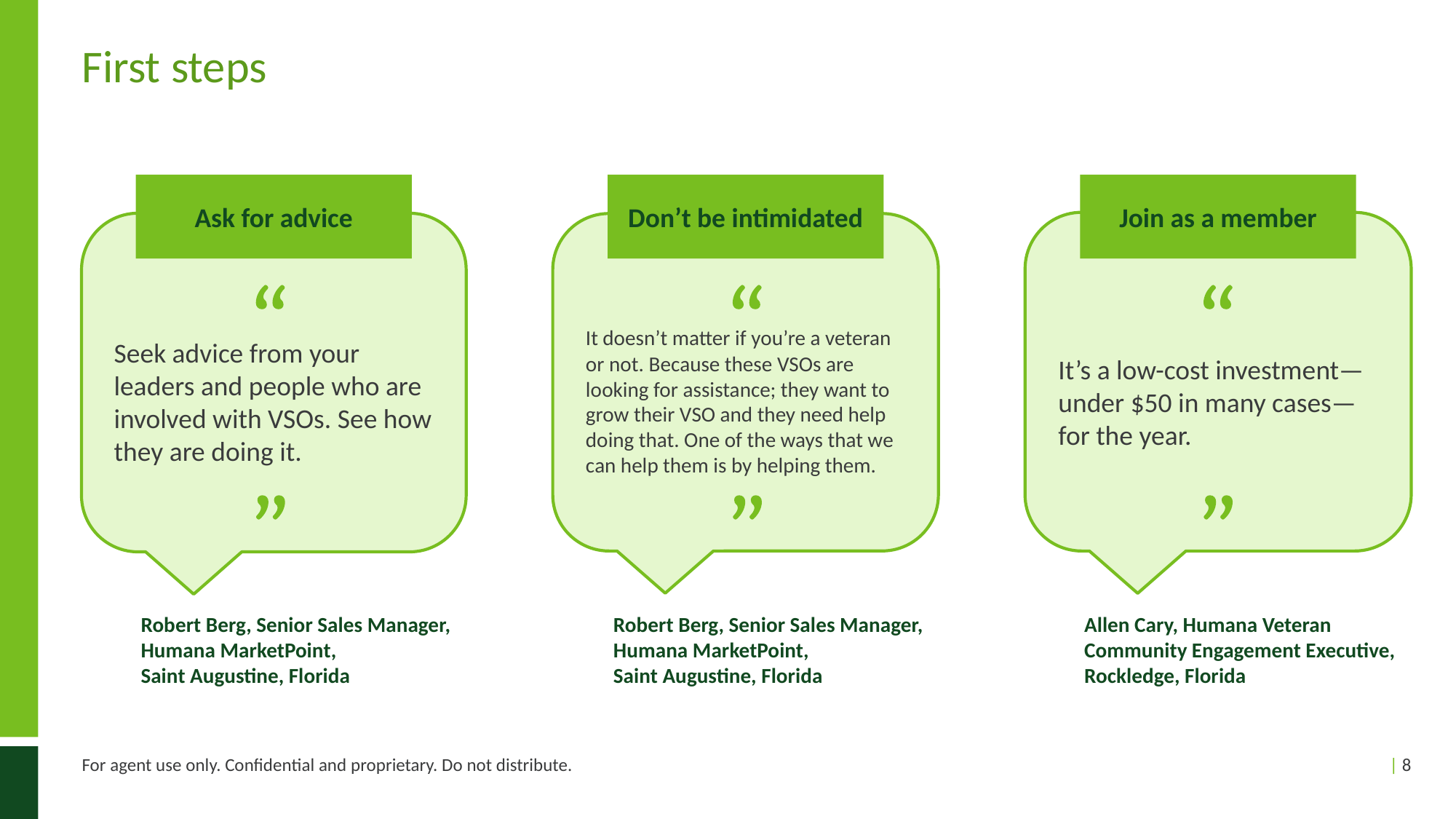

# First steps
Ask for advice
Don’t be intimidated
Join as a member

It doesn’t matter if you’re a veteran or not. Because these VSOs are looking for assistance; they want to grow their VSO and they need help doing that. One of the ways that we can help them is by helping them.
Seek advice from your leaders and people who are involved with VSOs. See how they are doing it.
It’s a low-cost investment—under $50 in many cases—for the year.

Robert Berg, Senior Sales Manager, Humana MarketPoint,
Saint Augustine, Florida
Allen Cary, Humana Veteran Community Engagement Executive, Rockledge, Florida
Robert Berg, Senior Sales Manager, Humana MarketPoint,
Saint Augustine, Florida
For agent use only. Confidential and proprietary. Do not distribute.
8